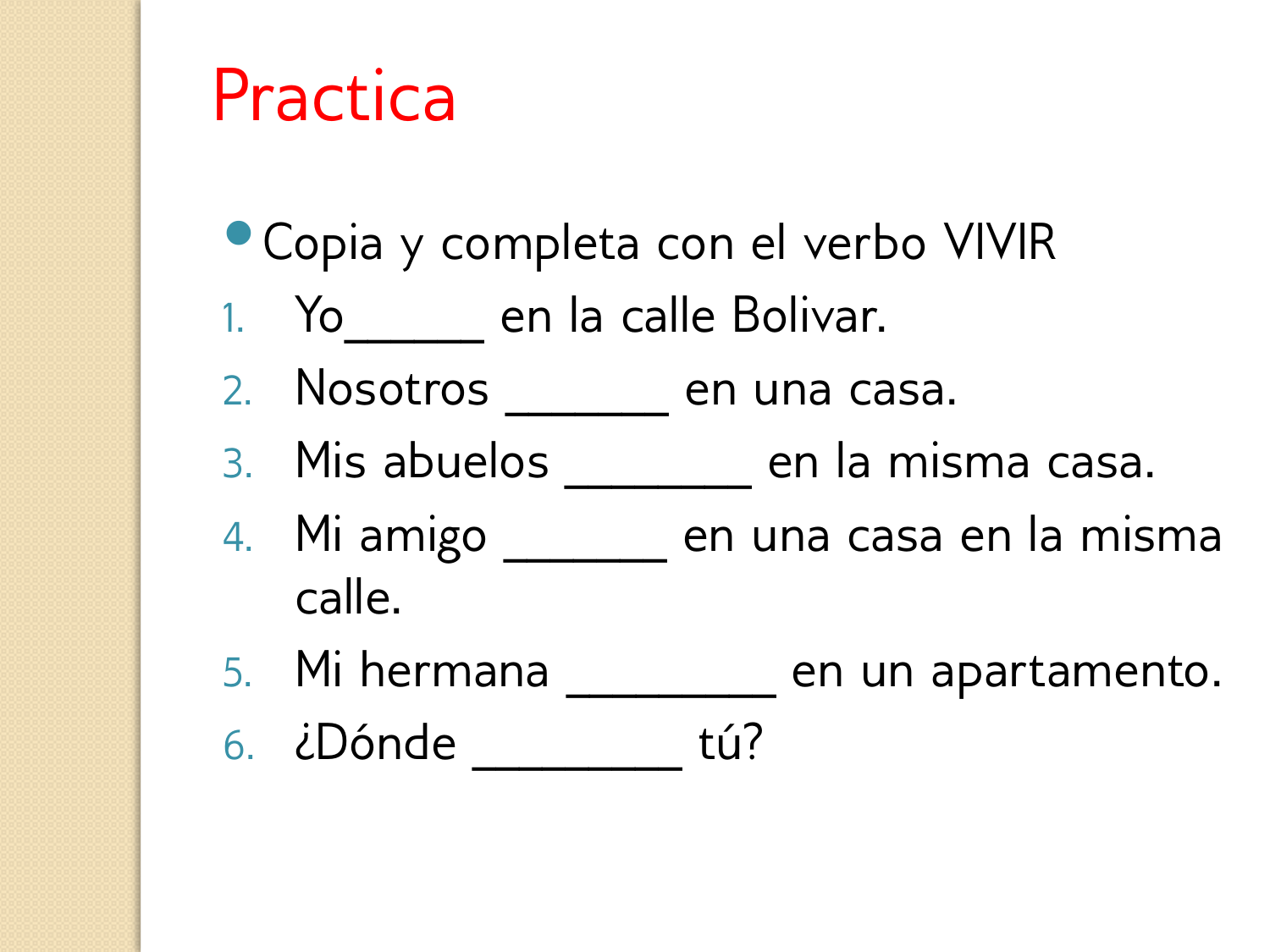

Practica
Copia y completa con el verbo VIVIR
Yo______ en la calle Bolivar.
Nosotros _______ en una casa.
Mis abuelos ________ en la misma casa.
Mi amigo _______ en una casa en la misma calle.
Mi hermana _________ en un apartamento.
¿Dónde _________ tú?